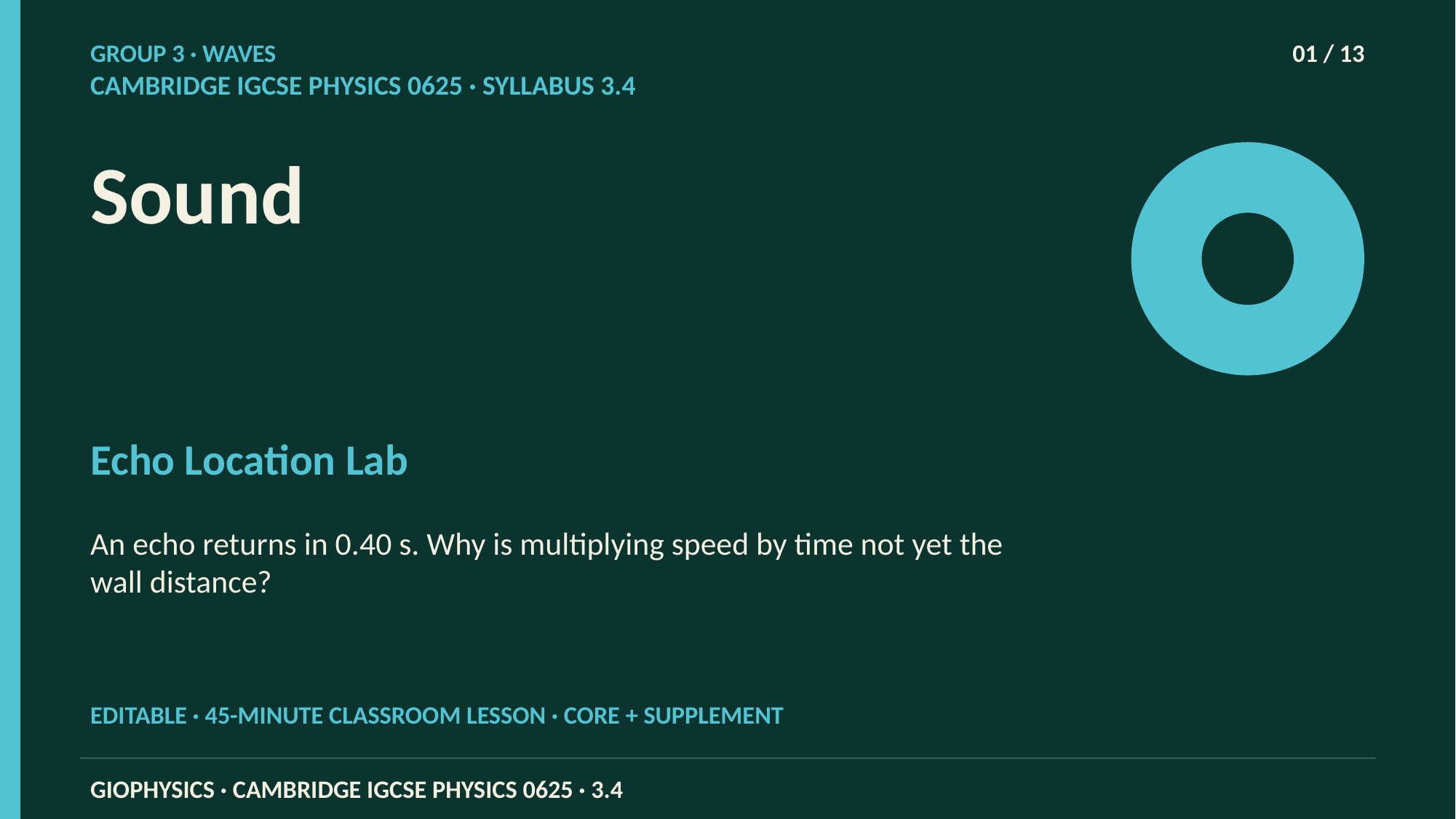

GROUP 3 · WAVES
01 / 13
CAMBRIDGE IGCSE PHYSICS 0625 · SYLLABUS 3.4
Sound

Echo Location Lab
An echo returns in 0.40 s. Why is multiplying speed by time not yet the wall distance?
EDITABLE · 45-MINUTE CLASSROOM LESSON · CORE + SUPPLEMENT

GIOPHYSICS · CAMBRIDGE IGCSE PHYSICS 0625 · 3.4